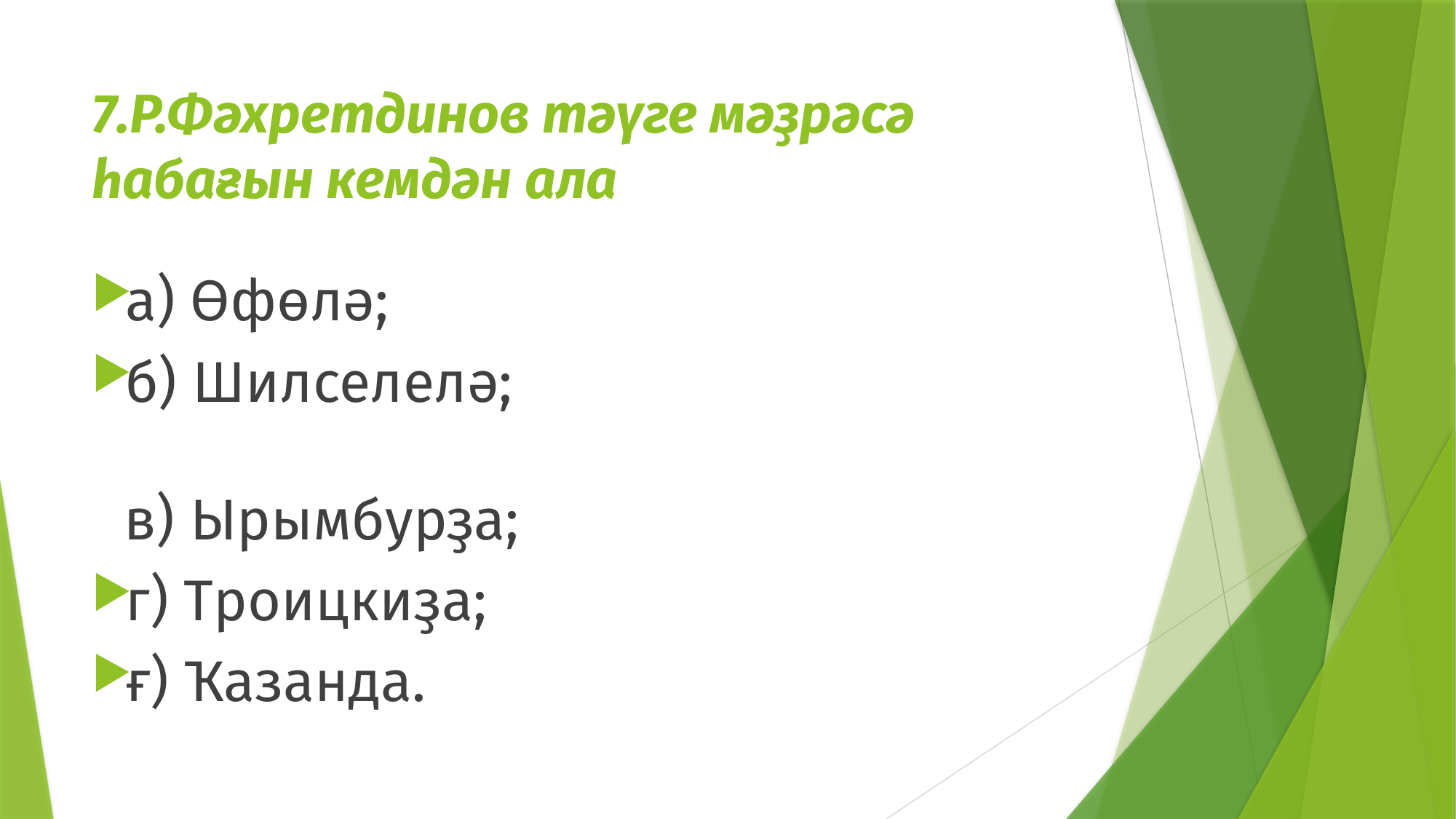

# 7.Р.Фәхретдинов тәүге мәҙрәсә һабағын кемдән ала
а) Өфөлә;
б) Шилселелә;                                                                                                       в) Ырымбурҙа;
г) Троицкиҙа;
ғ) Ҡазанда.